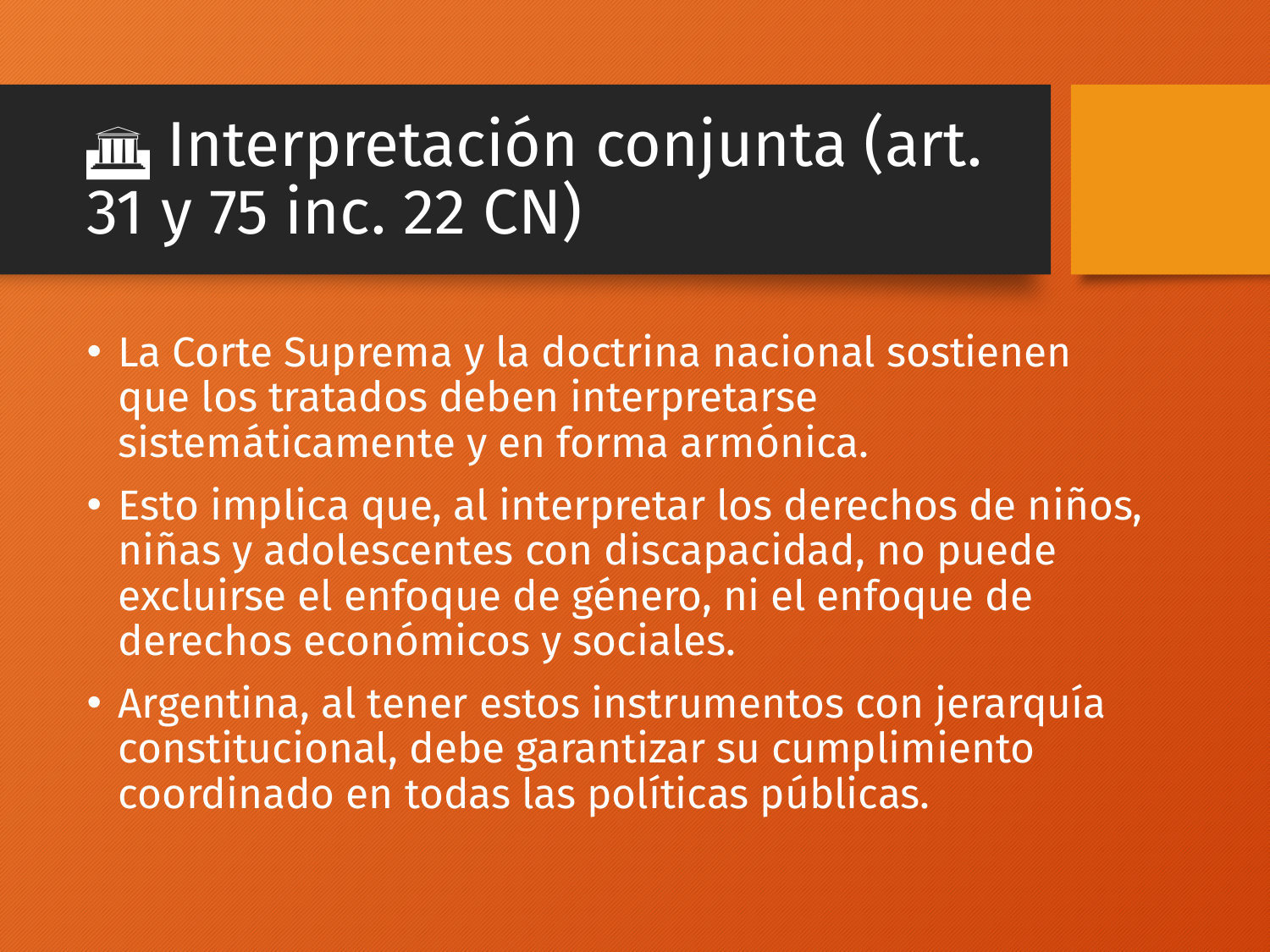

# 🏛️ Interpretación conjunta (art. 31 y 75 inc. 22 CN)
La Corte Suprema y la doctrina nacional sostienen que los tratados deben interpretarse sistemáticamente y en forma armónica.
Esto implica que, al interpretar los derechos de niños, niñas y adolescentes con discapacidad, no puede excluirse el enfoque de género, ni el enfoque de derechos económicos y sociales.
Argentina, al tener estos instrumentos con jerarquía constitucional, debe garantizar su cumplimiento coordinado en todas las políticas públicas.